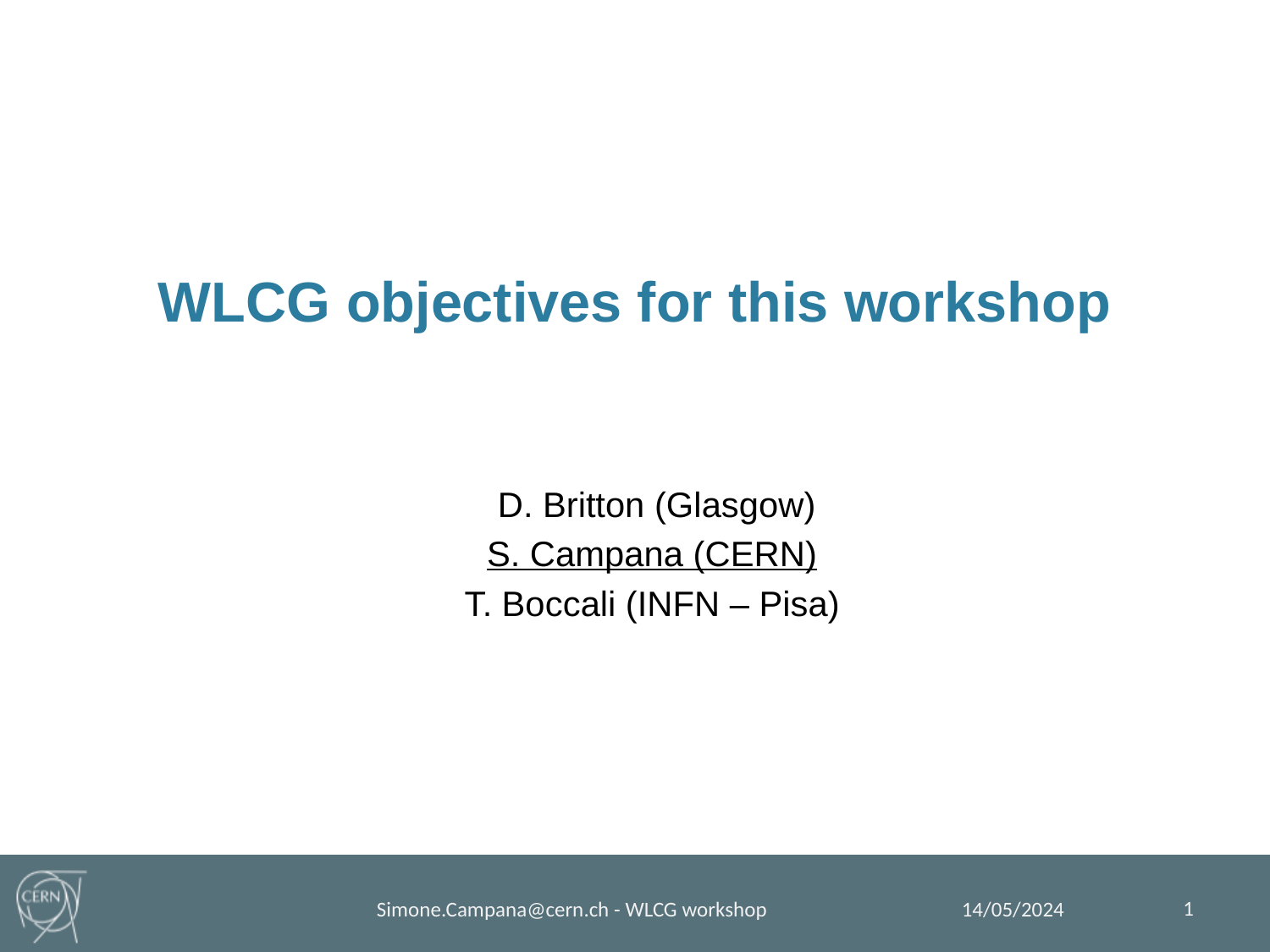

# WLCG objectives for this workshop

D. Britton (Glasgow)
S. Campana (CERN)
T. Boccali (INFN – Pisa)

1
Simone.Campana@cern.ch - WLCG workshop
14/05/2024